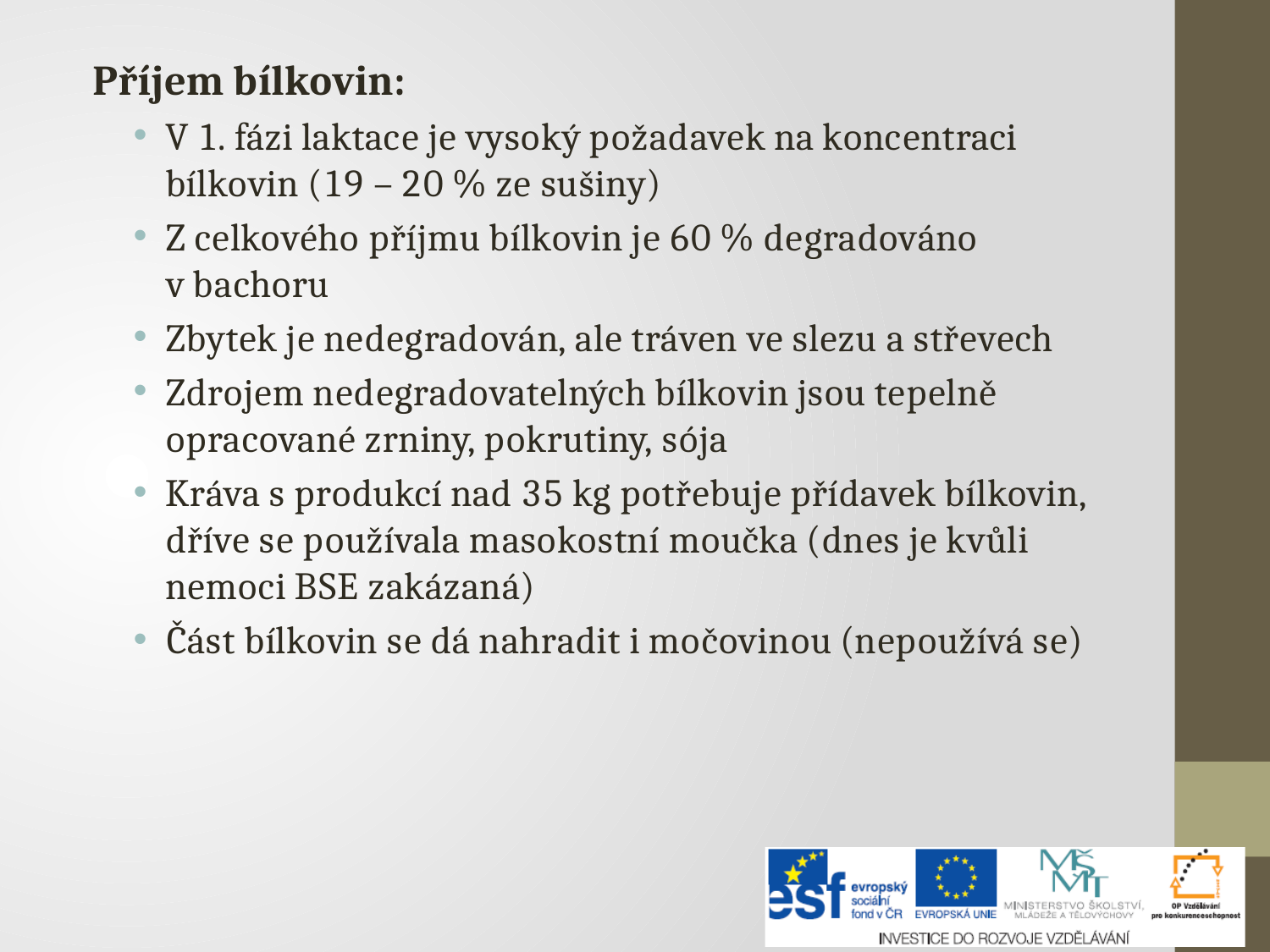

Příjem bílkovin:
V 1. fázi laktace je vysoký požadavek na koncentraci bílkovin (19 – 20 % ze sušiny)
Z celkového příjmu bílkovin je 60 % degradováno v bachoru
Zbytek je nedegradován, ale tráven ve slezu a střevech
Zdrojem nedegradovatelných bílkovin jsou tepelně opracované zrniny, pokrutiny, sója
Kráva s produkcí nad 35 kg potřebuje přídavek bílkovin, dříve se používala masokostní moučka (dnes je kvůli nemoci BSE zakázaná)
Část bílkovin se dá nahradit i močovinou (nepoužívá se)